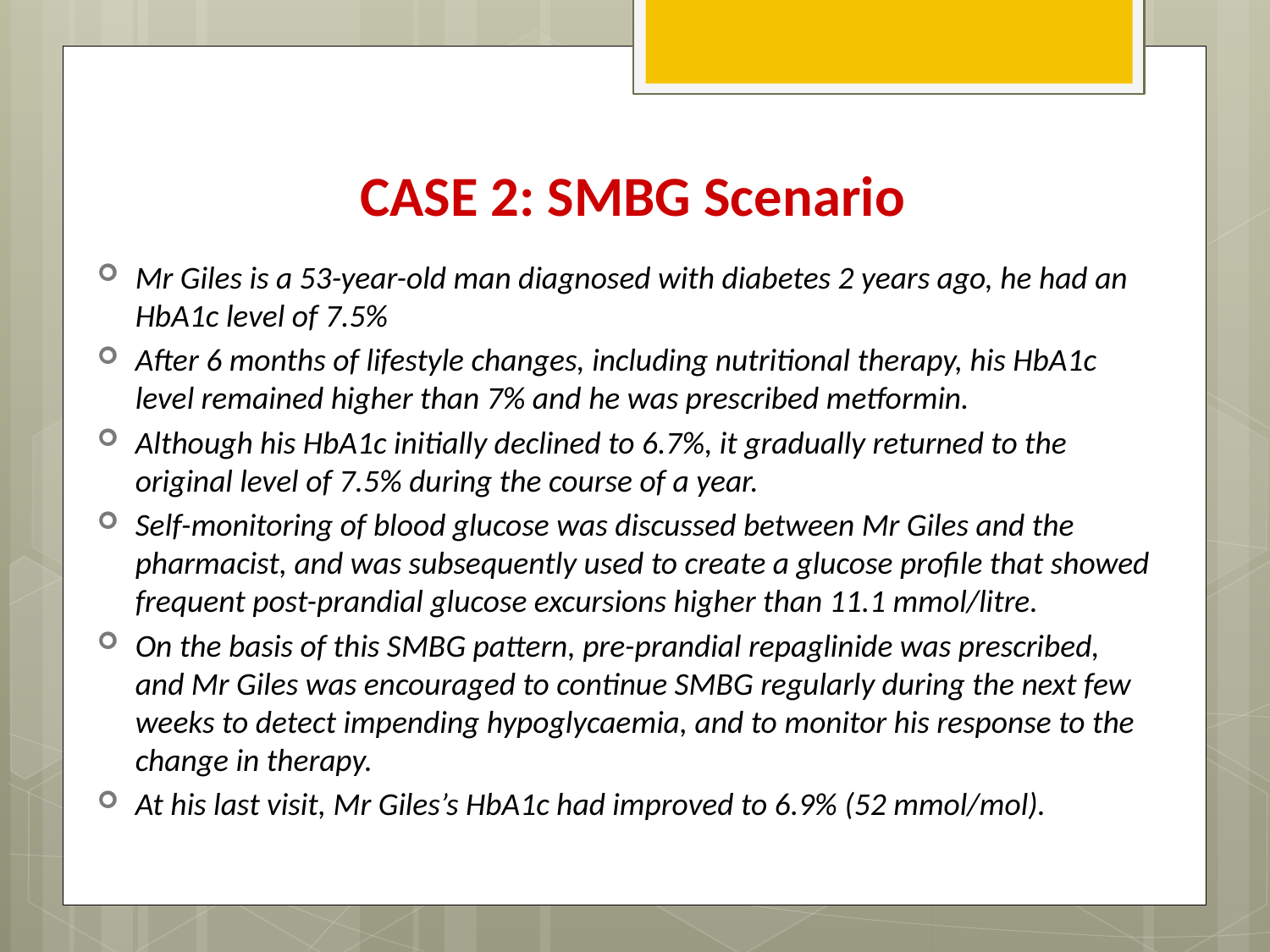

# CASE 2: SMBG Scenario

Mr Giles is a 53-year-old man diagnosed with diabetes 2 years ago, he had an HbA1c level of 7.5%
After 6 months of lifestyle changes, including nutritional therapy, his HbA1c level remained higher than 7% and he was prescribed metformin.
Although his HbA1c initially declined to 6.7%, it gradually returned to the original level of 7.5% during the course of a year.
Self-monitoring of blood glucose was discussed between Mr Giles and the pharmacist, and was subsequently used to create a glucose profile that showed frequent post-prandial glucose excursions higher than 11.1 mmol/litre.
On the basis of this SMBG pattern, pre-prandial repaglinide was prescribed, and Mr Giles was encouraged to continue SMBG regularly during the next few weeks to detect impending hypoglycaemia, and to monitor his response to the change in therapy.
At his last visit, Mr Giles’s HbA1c had improved to 6.9% (52 mmol/mol).